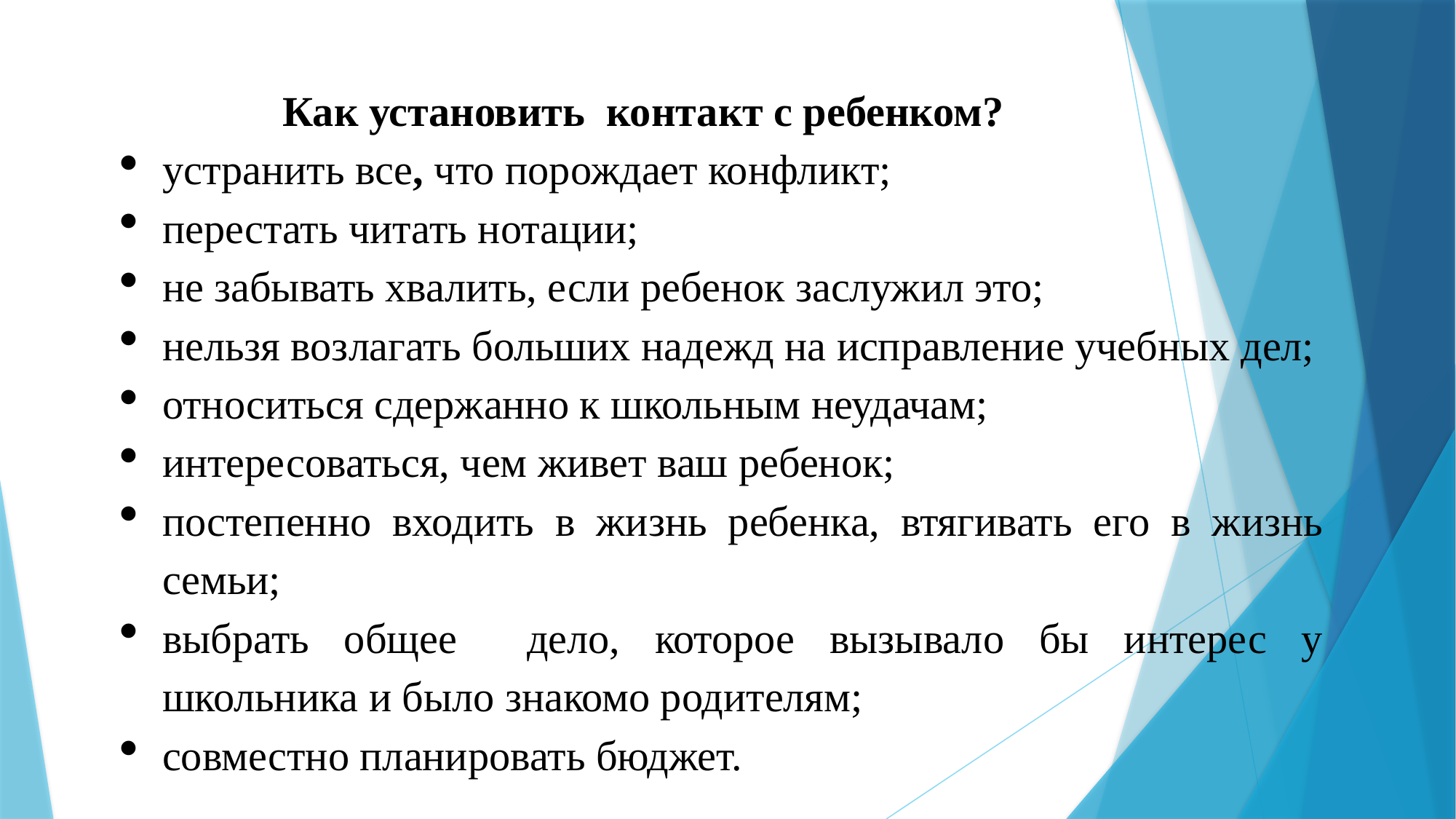

Как установить  контакт с ребенком?
устранить все, что порождает конфликт;
перестать читать нотации;
не забывать хвалить, если ребенок заслужил это;
нельзя возлагать больших надежд на исправление учебных дел;
относиться сдержанно к школьным неудачам;
интересоваться, чем живет ваш ребенок;
постепенно входить в жизнь ребенка, втягивать его в жизнь семьи;
выбрать общее  дело, которое вызывало бы интерес у школьника и было знакомо родителям;
совместно планировать бюджет.